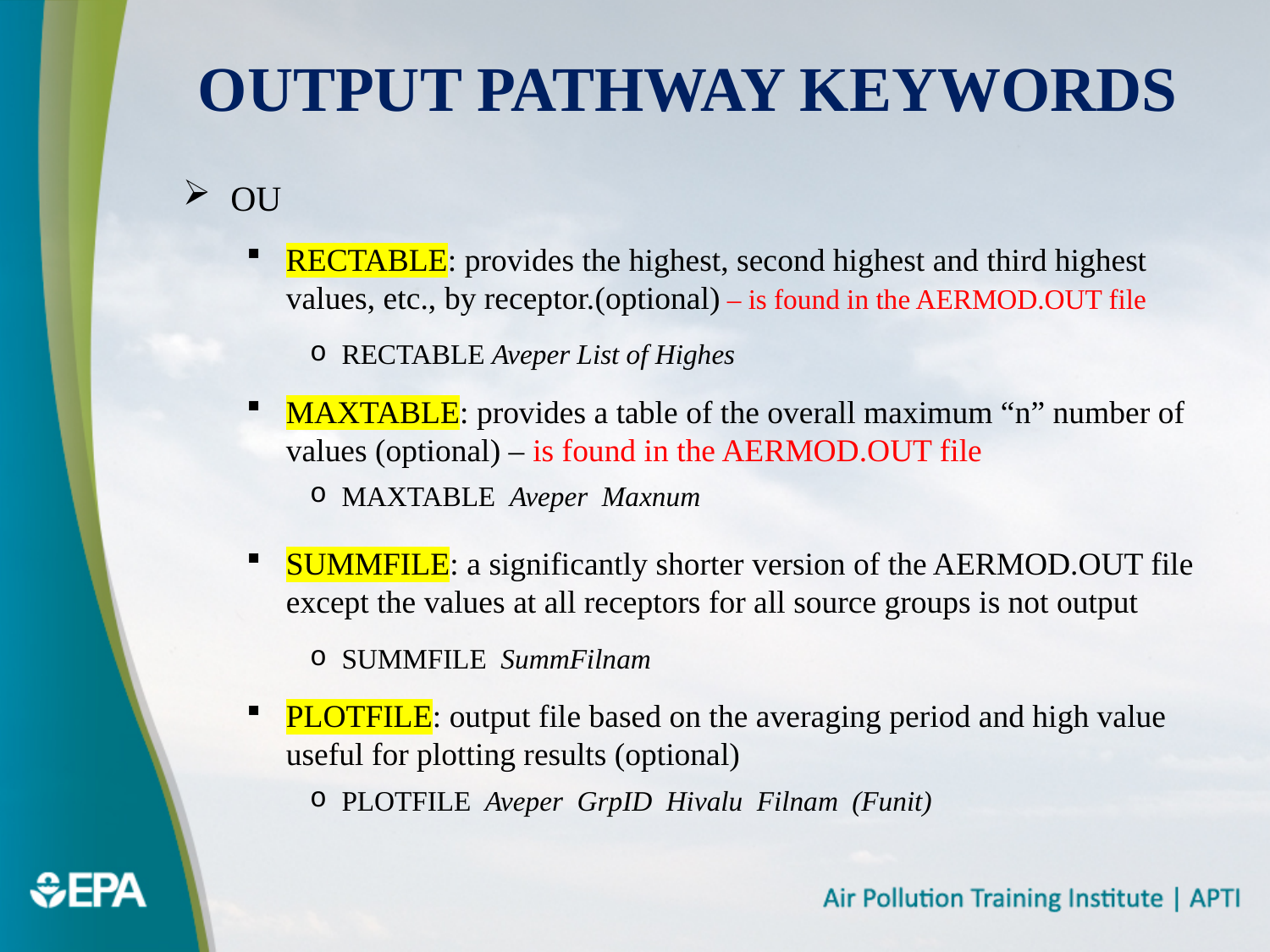

# Output Pathway Keywords
OU
RECTABLE: provides the highest, second highest and third highest values, etc., by receptor.(optional) – is found in the AERMOD.OUT file
RECTABLE Aveper List of Highes
MAXTABLE: provides a table of the overall maximum “n” number of values (optional) – is found in the AERMOD.OUT file
MAXTABLE  Aveper  Maxnum
SUMMFILE: a significantly shorter version of the AERMOD.OUT file except the values at all receptors for all source groups is not output
SUMMFILE  SummFilnam
PLOTFILE: output file based on the averaging period and high value useful for plotting results (optional)
PLOTFILE  Aveper  GrpID  Hivalu  Filnam  (Funit)